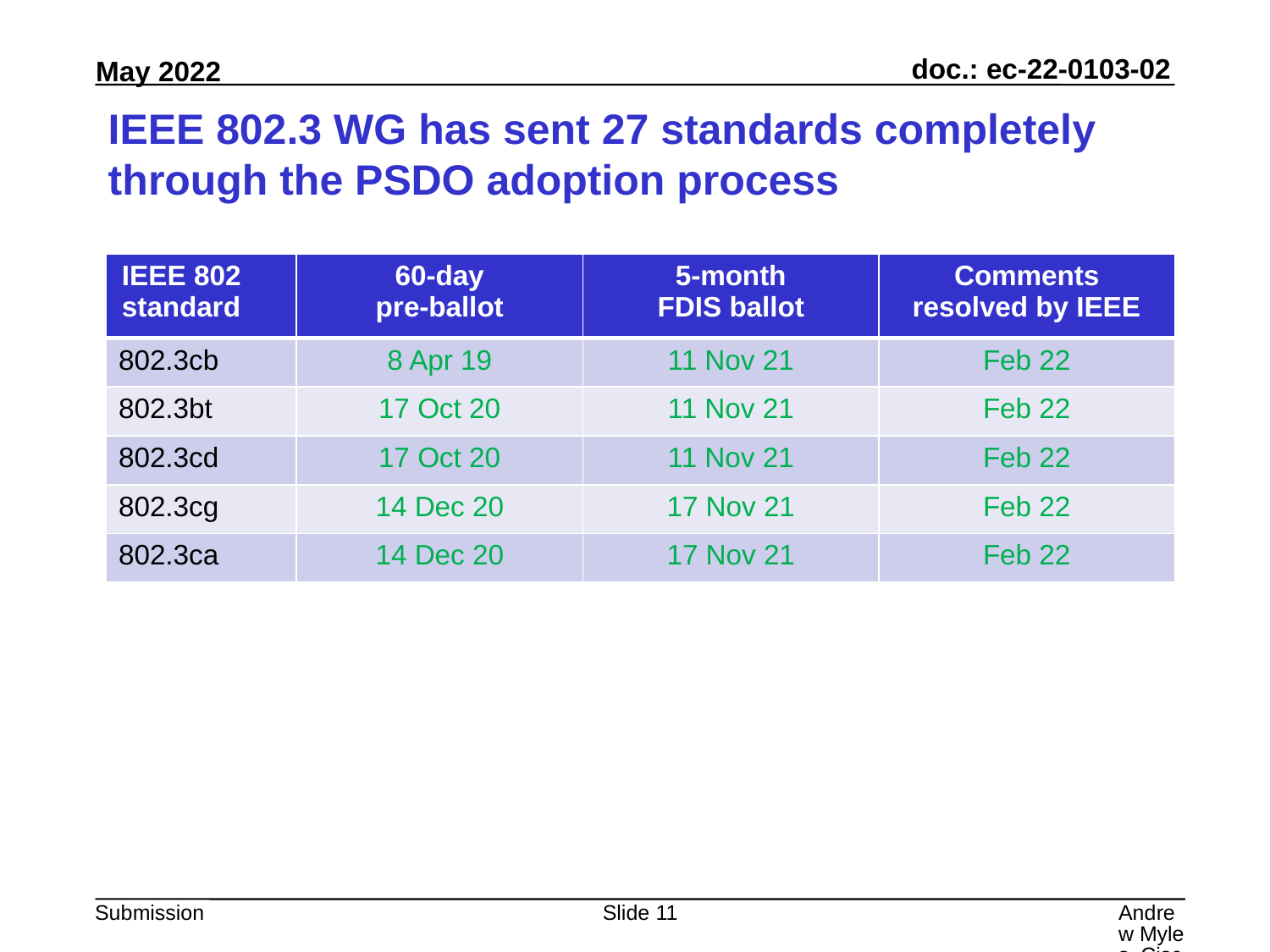

# IEEE 802.3 WG has sent 27 standards completely through the PSDO adoption process
| IEEE 802 standard | 60-day pre-ballot | 5-month FDIS ballot | Comments resolved by IEEE |
| --- | --- | --- | --- |
| 802.3cb | 8 Apr 19 | 11 Nov 21 | Feb 22 |
| 802.3bt | 17 Oct 20 | 11 Nov 21 | Feb 22 |
| 802.3cd | 17 Oct 20 | 11 Nov 21 | Feb 22 |
| 802.3cg | 14 Dec 20 | 17 Nov 21 | Feb 22 |
| 802.3ca | 14 Dec 20 | 17 Nov 21 | Feb 22 |
Slide 11
Andrew Myles, Cisco